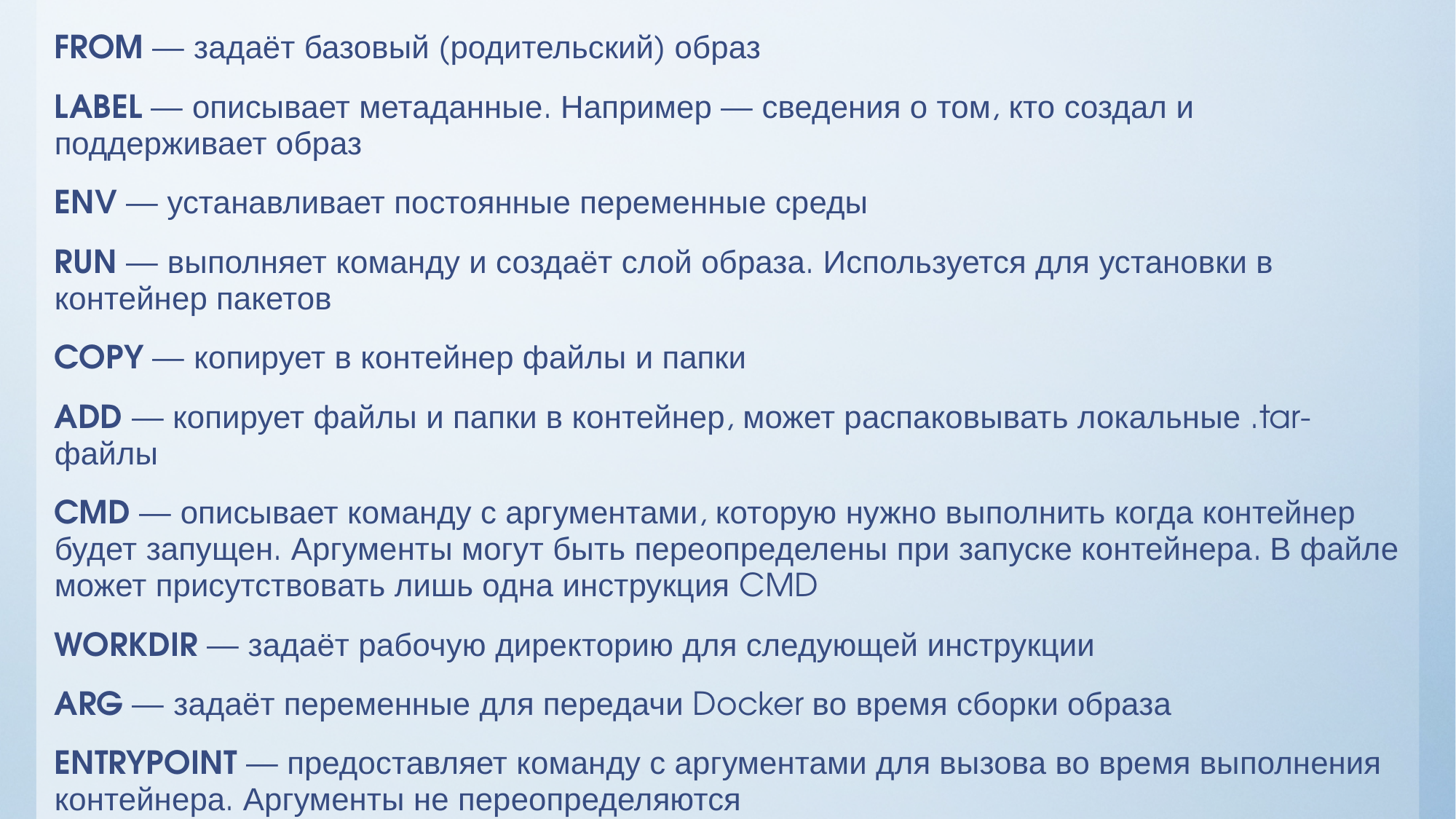

FROM — задаёт базовый (родительский) образ
LABEL — описывает метаданные. Например — сведения о том, кто создал и поддерживает образ
ENV — устанавливает постоянные переменные среды
RUN — выполняет команду и создаёт слой образа. Используется для установки в контейнер пакетов
COPY — копирует в контейнер файлы и папки
ADD — копирует файлы и папки в контейнер, может распаковывать локальные .tar-файлы
CMD — описывает команду с аргументами, которую нужно выполнить когда контейнер будет запущен. Аргументы могут быть переопределены при запуске контейнера. В файле может присутствовать лишь одна инструкция CMD
WORKDIR — задаёт рабочую директорию для следующей инструкции
ARG — задаёт переменные для передачи Docker во время сборки образа
ENTRYPOINT — предоставляет команду с аргументами для вызова во время выполнения контейнера. Аргументы не переопределяются